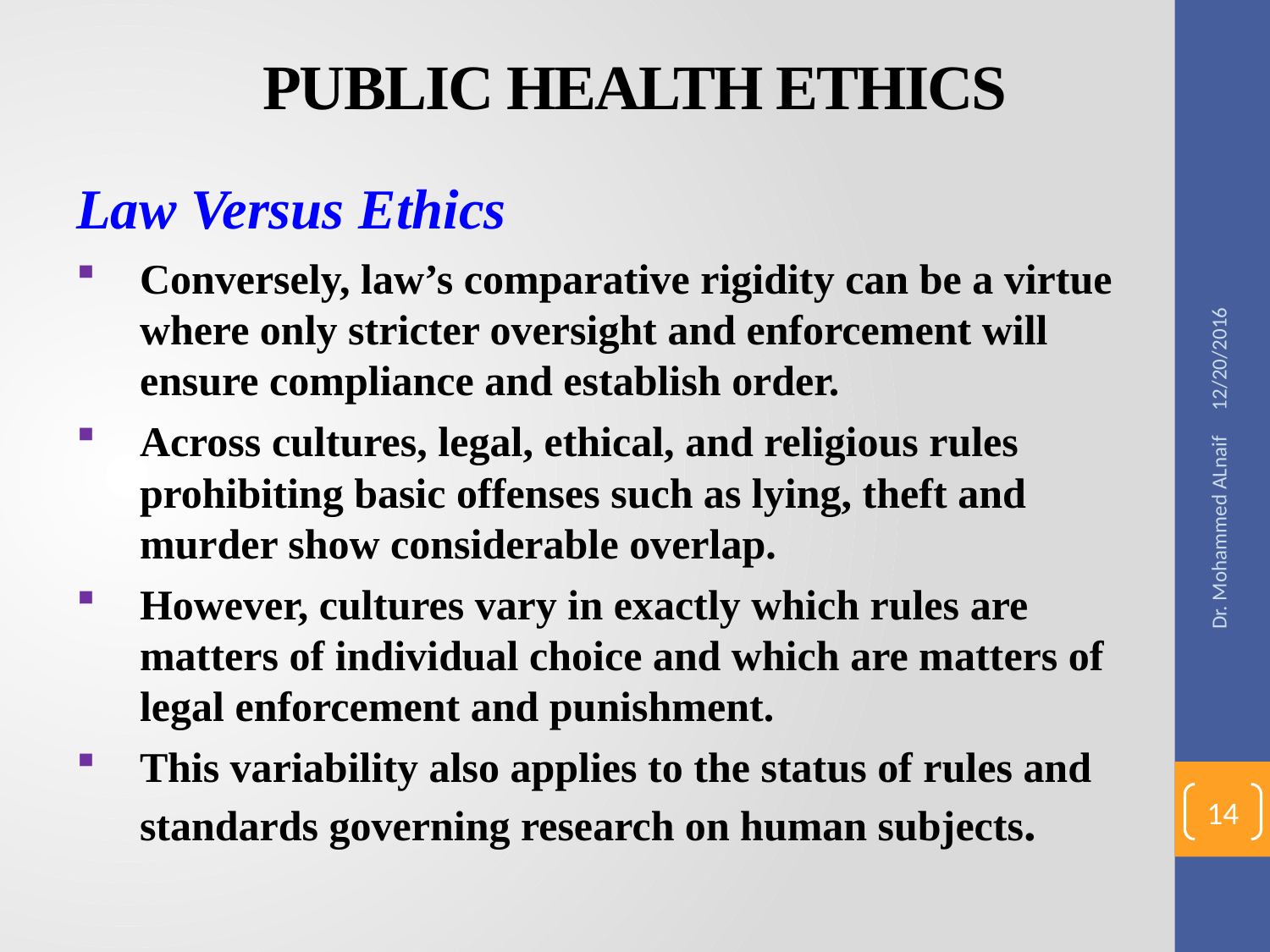

# PUBLIC HEALTH ETHICS
Law Versus Ethics
Conversely, law’s comparative rigidity can be a virtue where only stricter oversight and enforcement will ensure compliance and establish order.
Across cultures, legal, ethical, and religious rules prohibiting basic offenses such as lying, theft and murder show considerable overlap.
However, cultures vary in exactly which rules are matters of individual choice and which are matters of legal enforcement and punishment.
This variability also applies to the status of rules and standards governing research on human subjects.
12/20/2016
Dr. Mohammed ALnaif
14